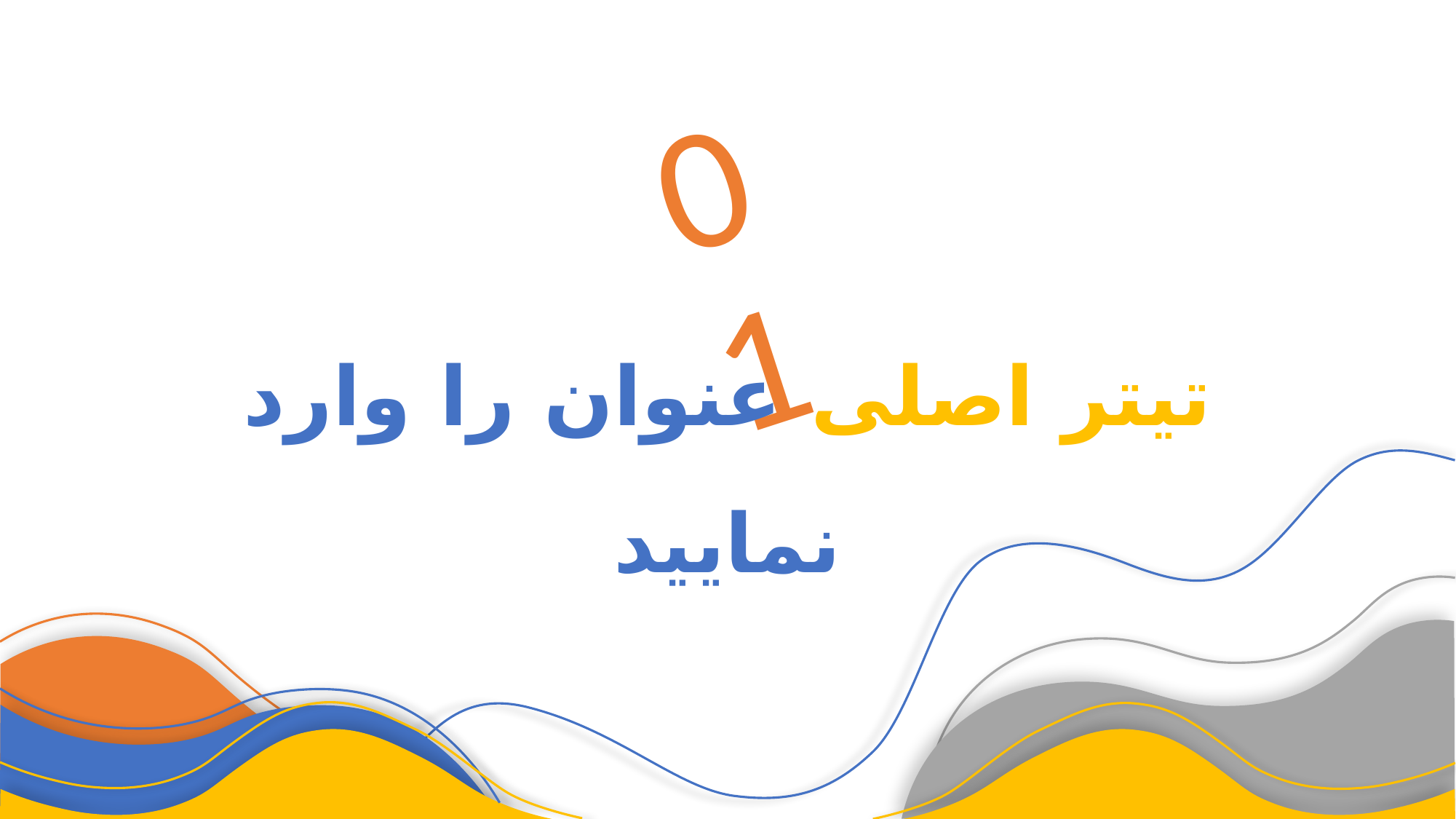

01
تیتر اصلی عنوان را وارد نمایید